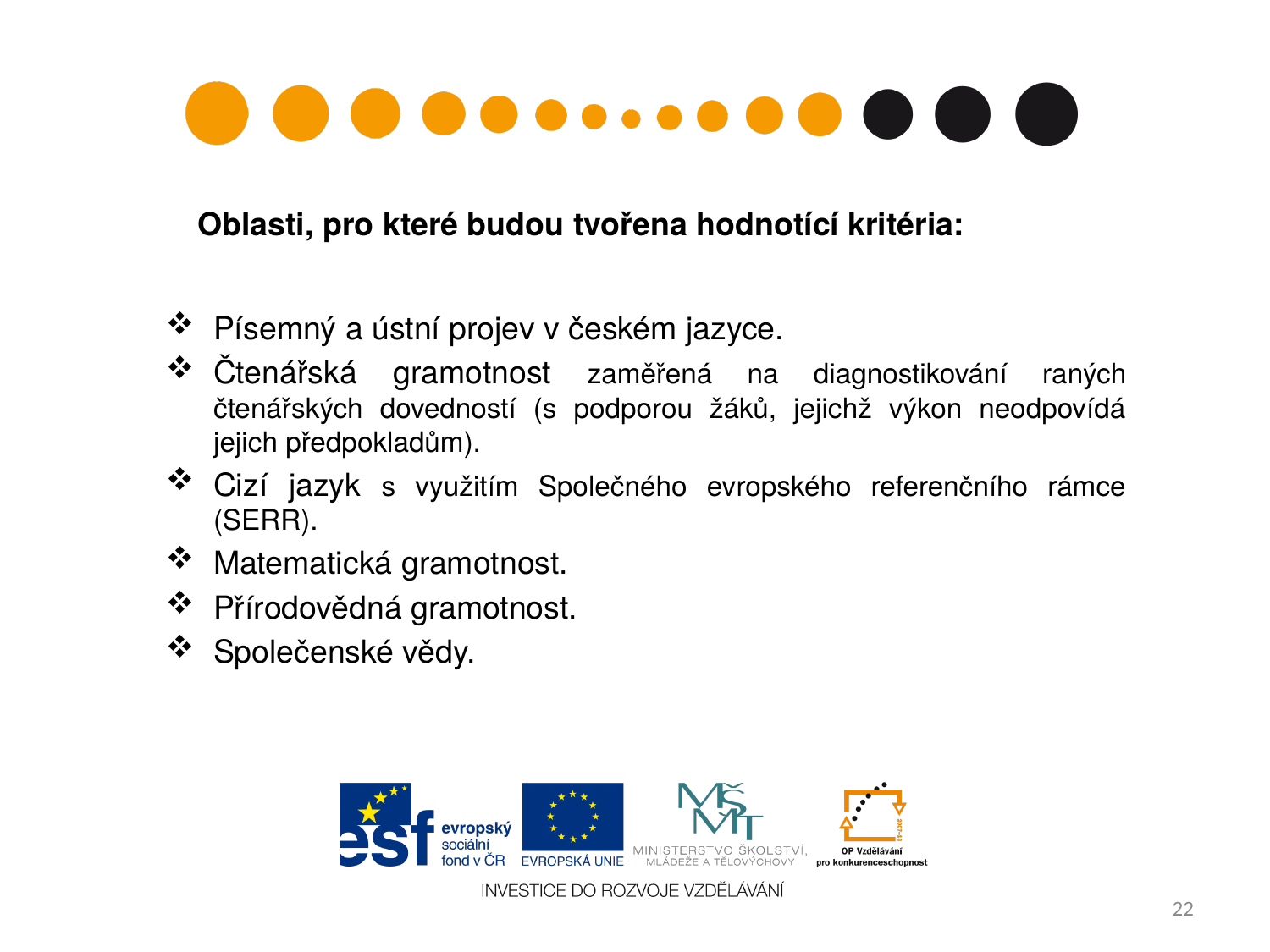

# Oblasti, pro které budou tvořena hodnotící kritéria:
Písemný a ústní projev v českém jazyce.
Čtenářská gramotnost zaměřená na diagnostikování raných čtenářských dovedností (s podporou žáků, jejichž výkon neodpovídá jejich předpokladům).
Cizí jazyk s využitím Společného evropského referenčního rámce (SERR).
Matematická gramotnost.
Přírodovědná gramotnost.
Společenské vědy.
22